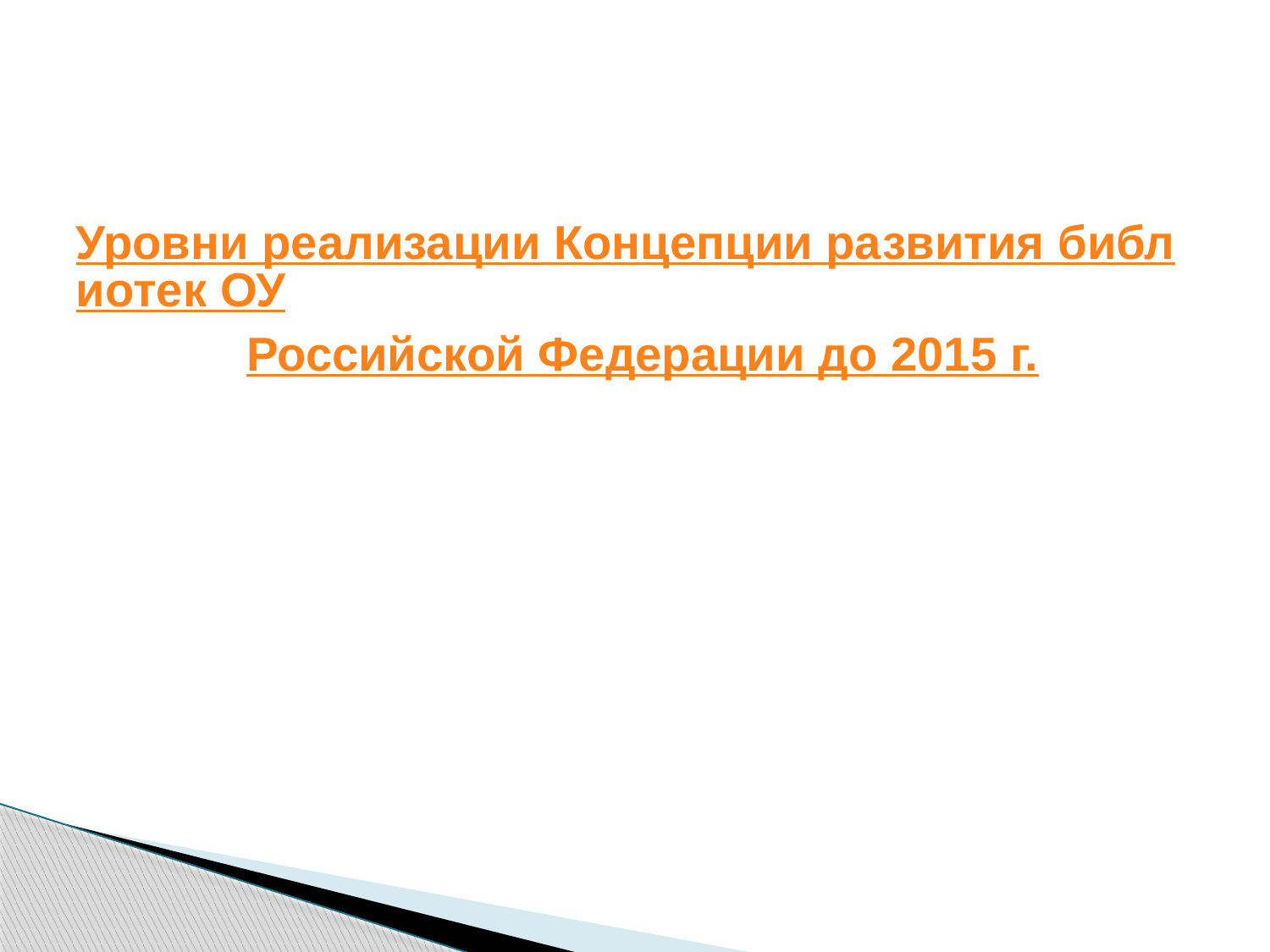

#
Уровни реализации Концепции развития библиотек ОУ
Российской Федерации до 2015 г.